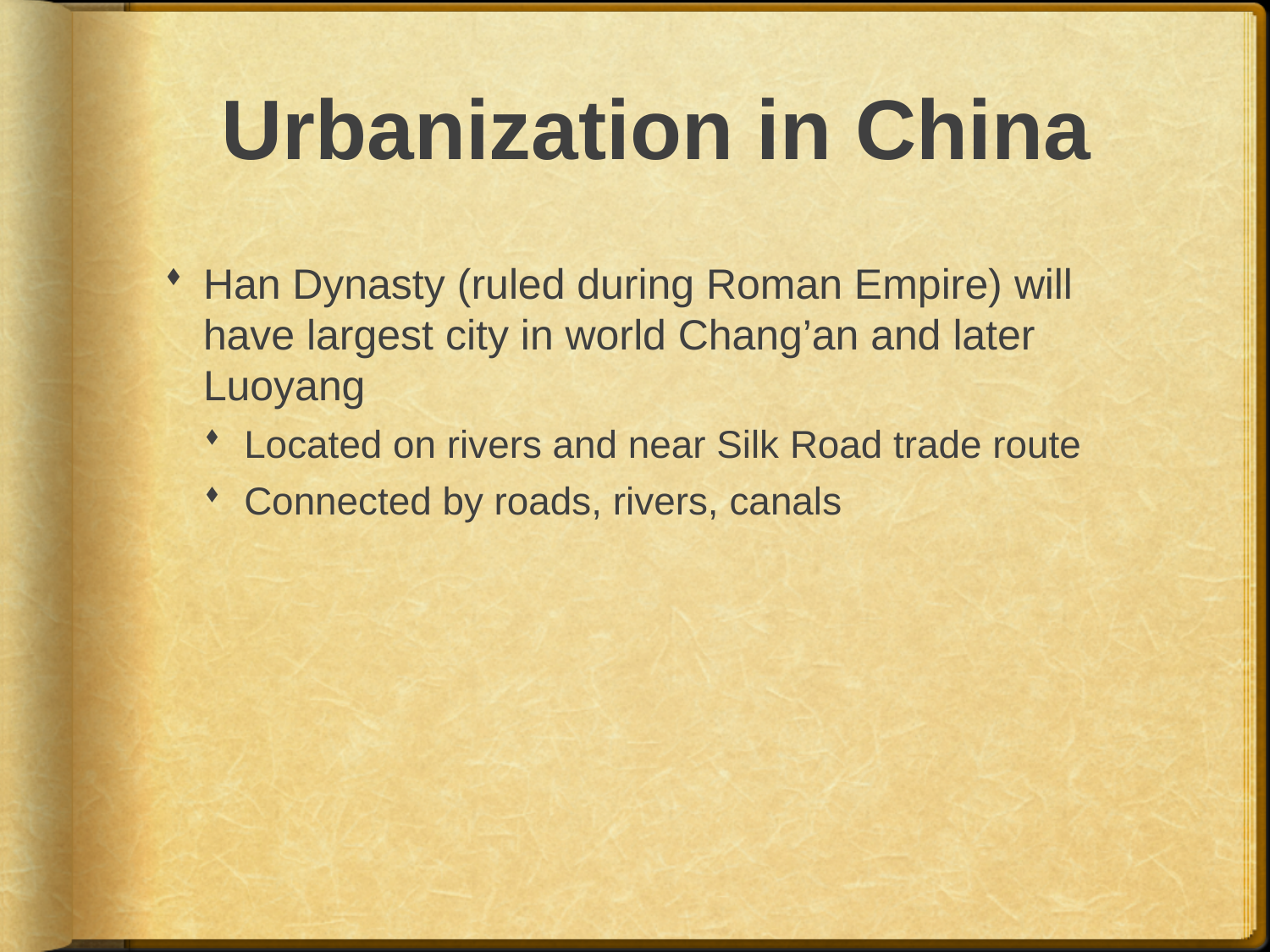

# Urbanization in China
Han Dynasty (ruled during Roman Empire) will have largest city in world Chang’an and later Luoyang
Located on rivers and near Silk Road trade route
Connected by roads, rivers, canals